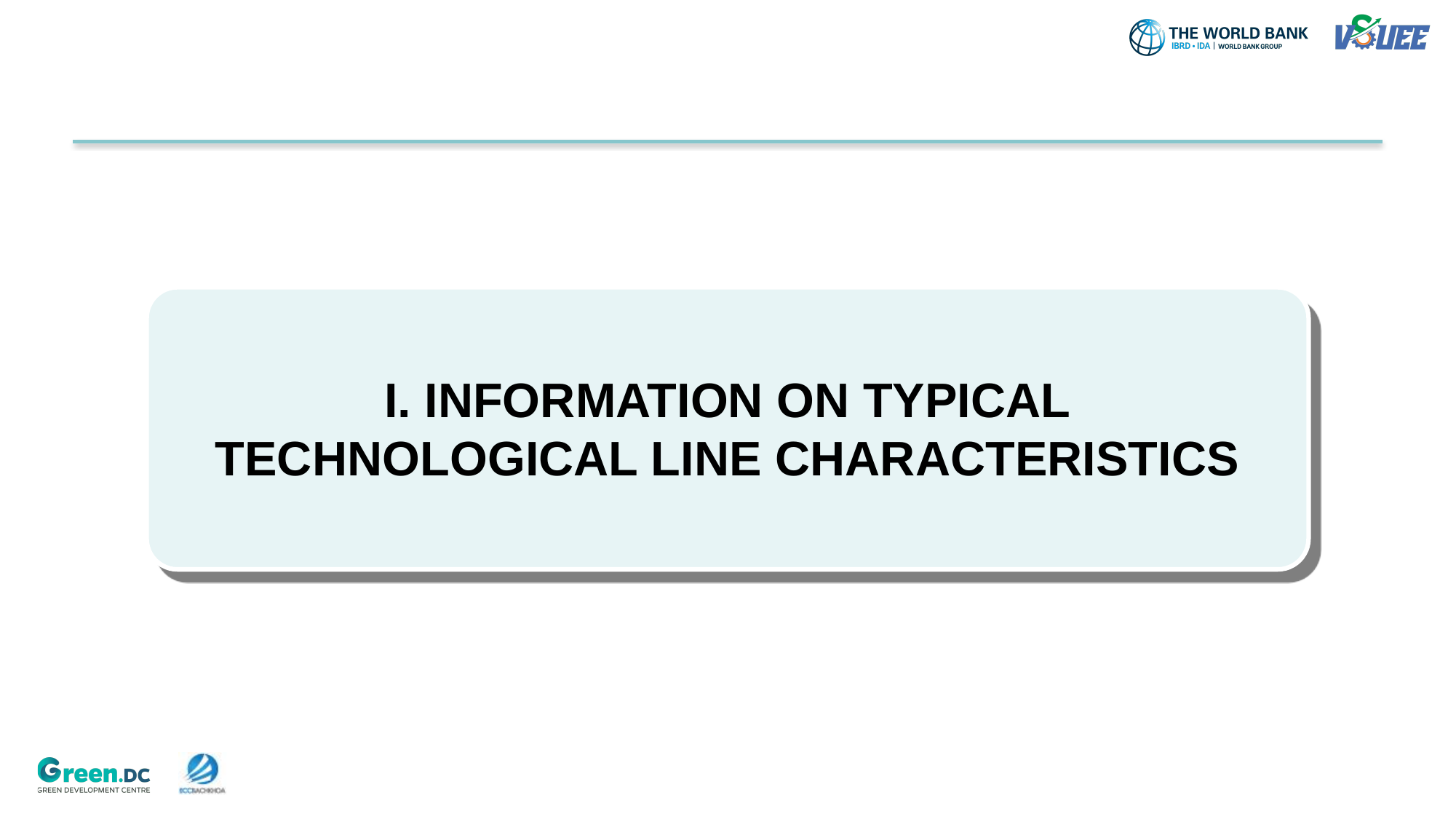

I. INFORMATION ON TYPICAL TECHNOLOGICAL LINE CHARACTERISTICS